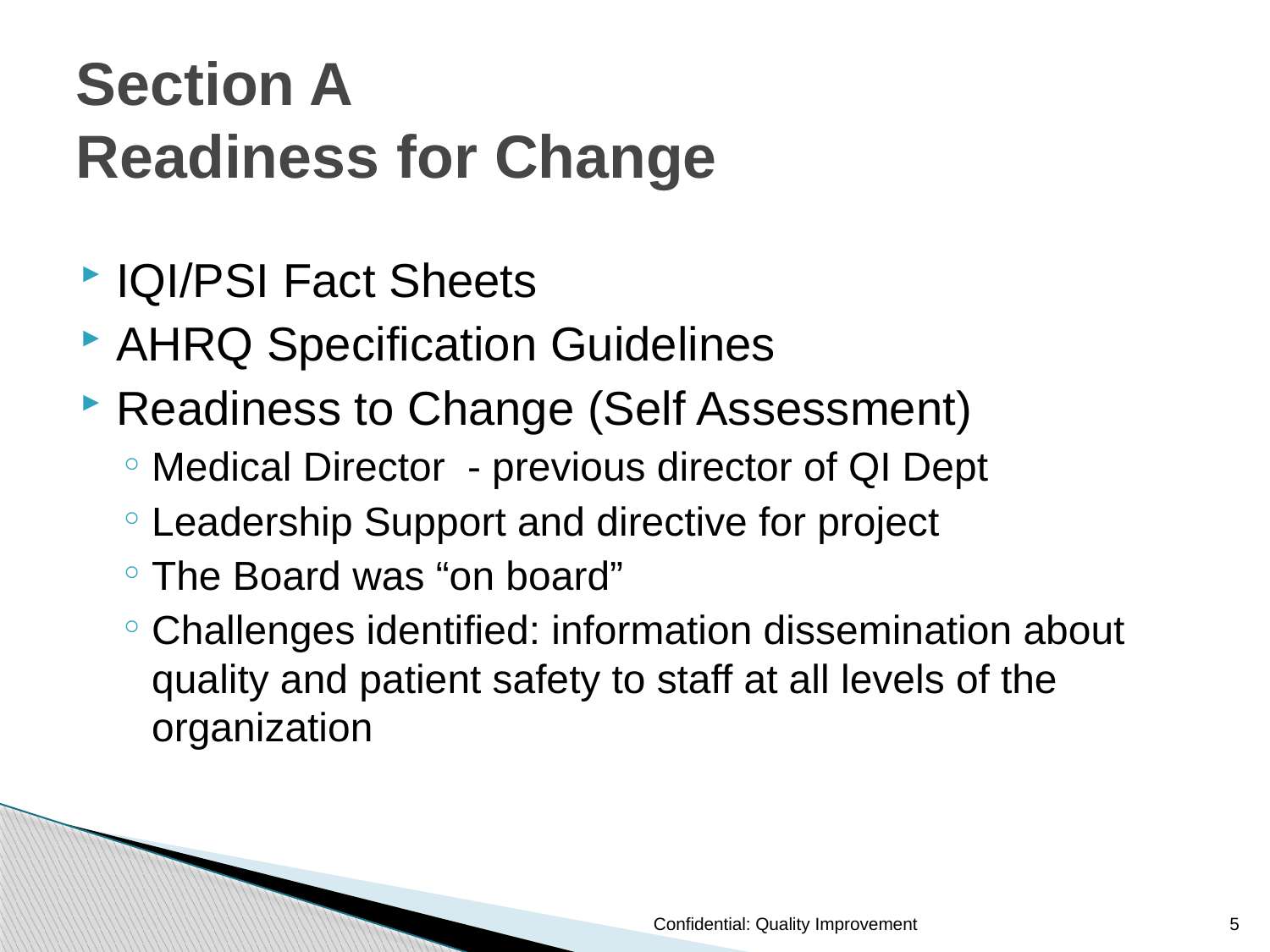

# Section A Readiness for Change
IQI/PSI Fact Sheets
AHRQ Specification Guidelines
Readiness to Change (Self Assessment)
Medical Director  - previous director of QI Dept
Leadership Support and directive for project
The Board was “on board”
Challenges identified: information dissemination about quality and patient safety to staff at all levels of the organization
Confidential: Quality Improvement
5